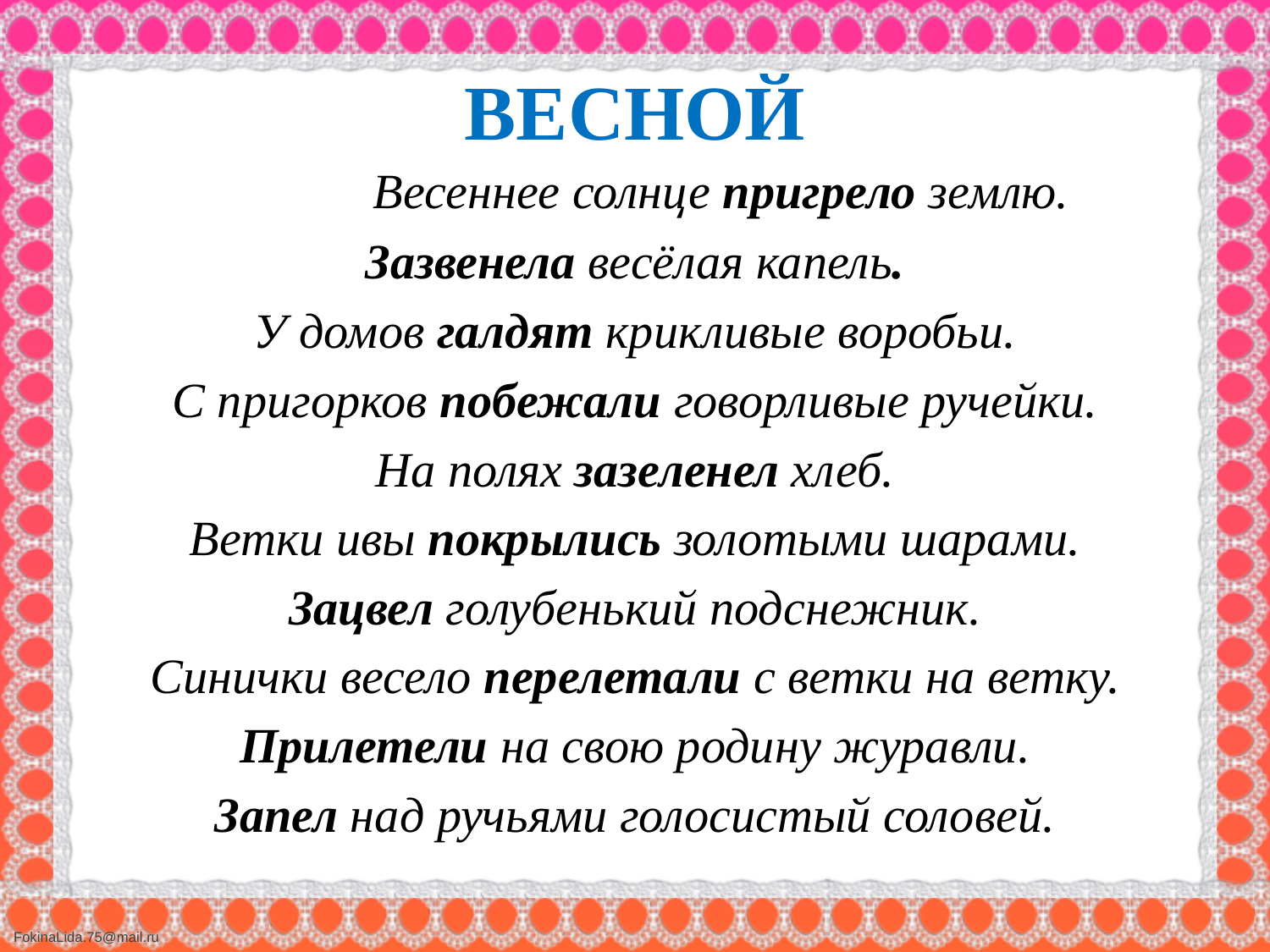

# ВЕСНОЙ
             Весеннее солнце пригрело землю.
Зазвенела весёлая капель.
У домов галдят крикливые воробьи.
С пригорков побежали говорливые ручейки.
На полях зазеленел хлеб.
Ветки ивы покрылись золотыми шарами.
Зацвел голубенький подснежник.
Синички весело перелетали с ветки на ветку.
Прилетели на свою родину журавли.
Запел над ручьями голосистый соловей.